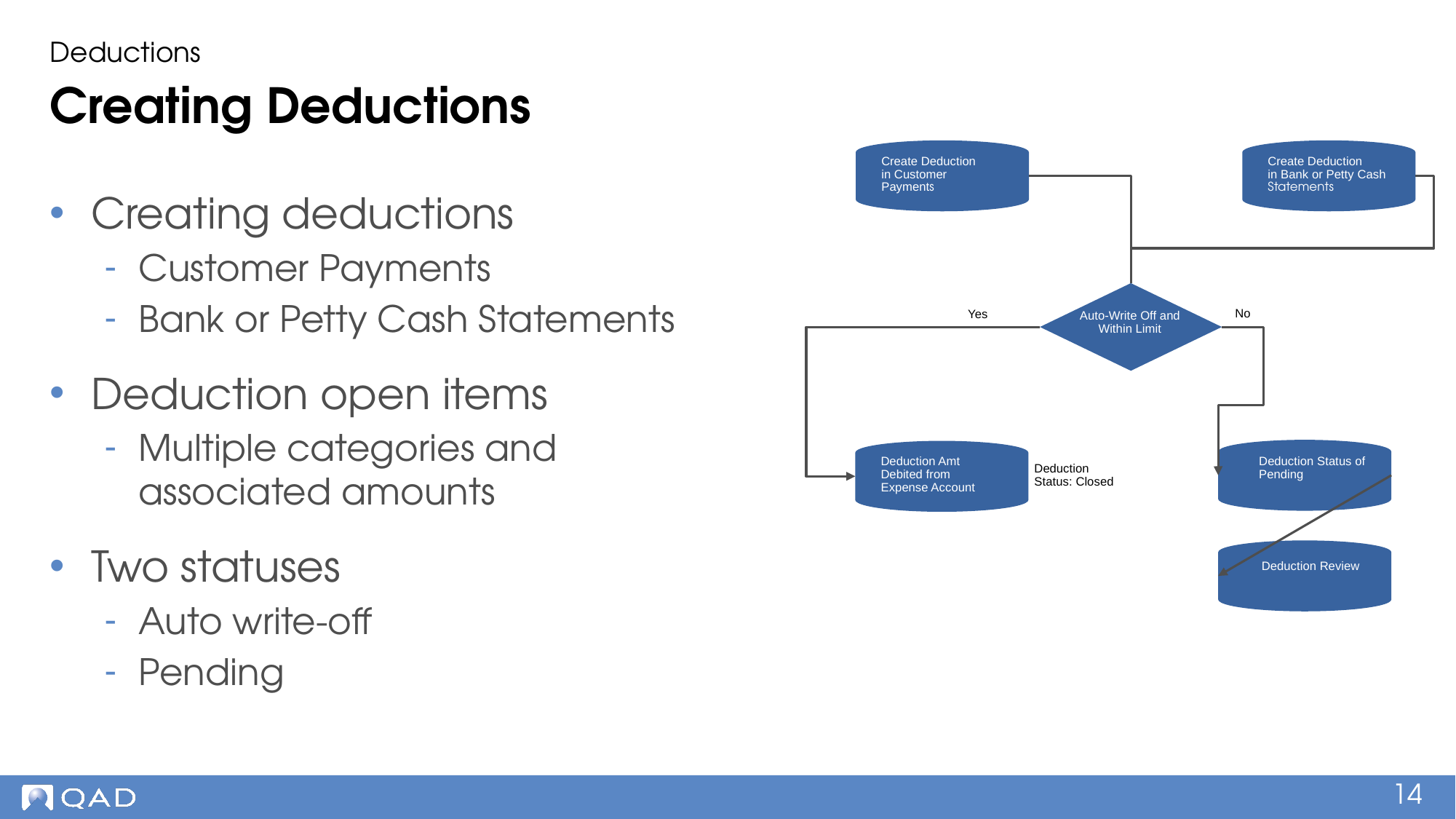

Deductions
# Creating Deductions

Create Deduction
in Customer
Payments

Create Deduction
in Bank or Petty Cash Statements
Creating deductions
Customer Payments
Bank or Petty Cash Statements
Deduction open items
Multiple categories and
associated amounts
Two statuses
Auto write-off
Pending

No
Yes
Auto-Write Off and Within Limit

Deduction Status of Pending

Deduction Amt
Debited from
Expense Account
Deduction Status: Closed

Deduction Review
14